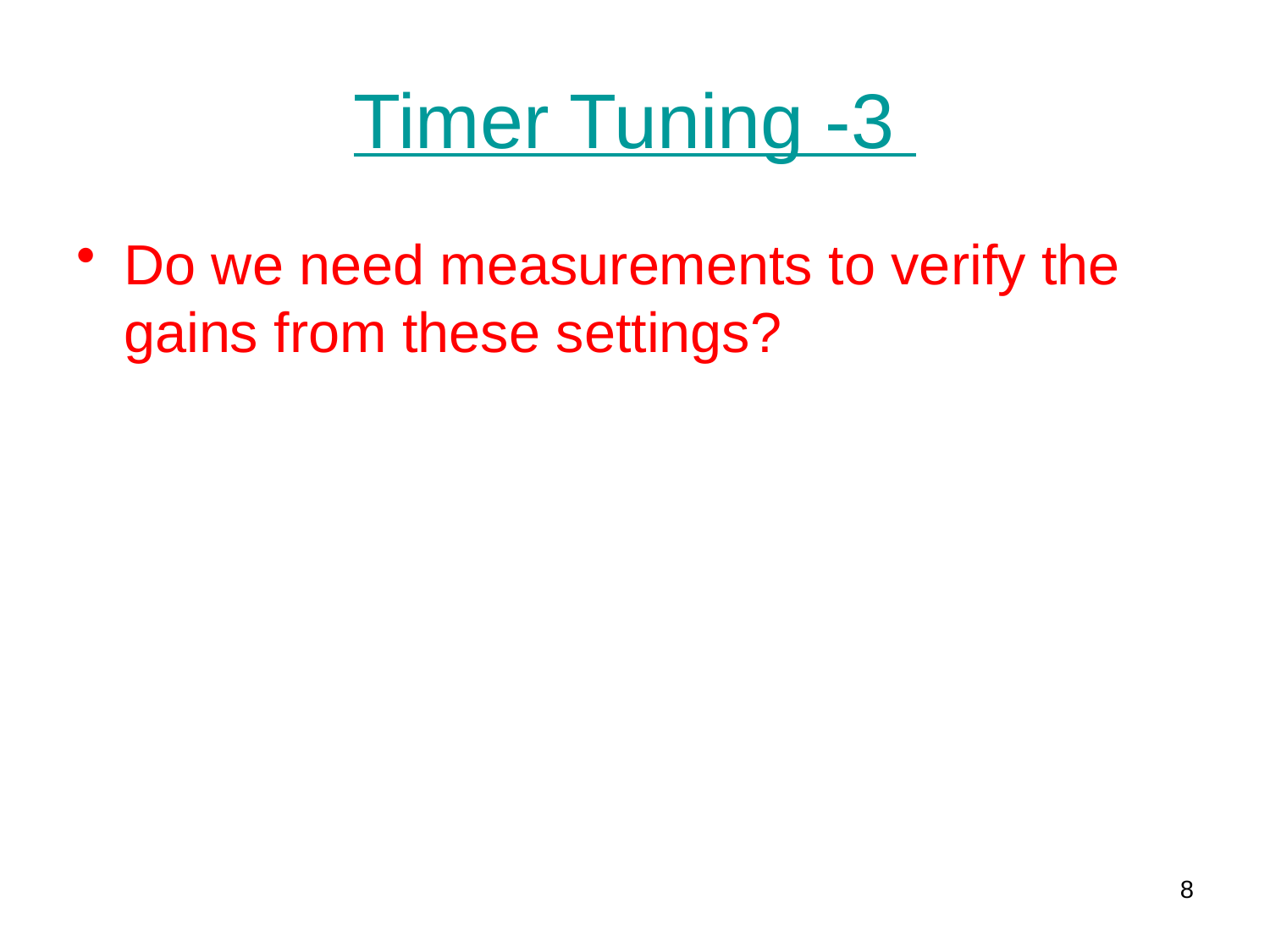

# Timer Tuning -3
Do we need measurements to verify the gains from these settings?
8